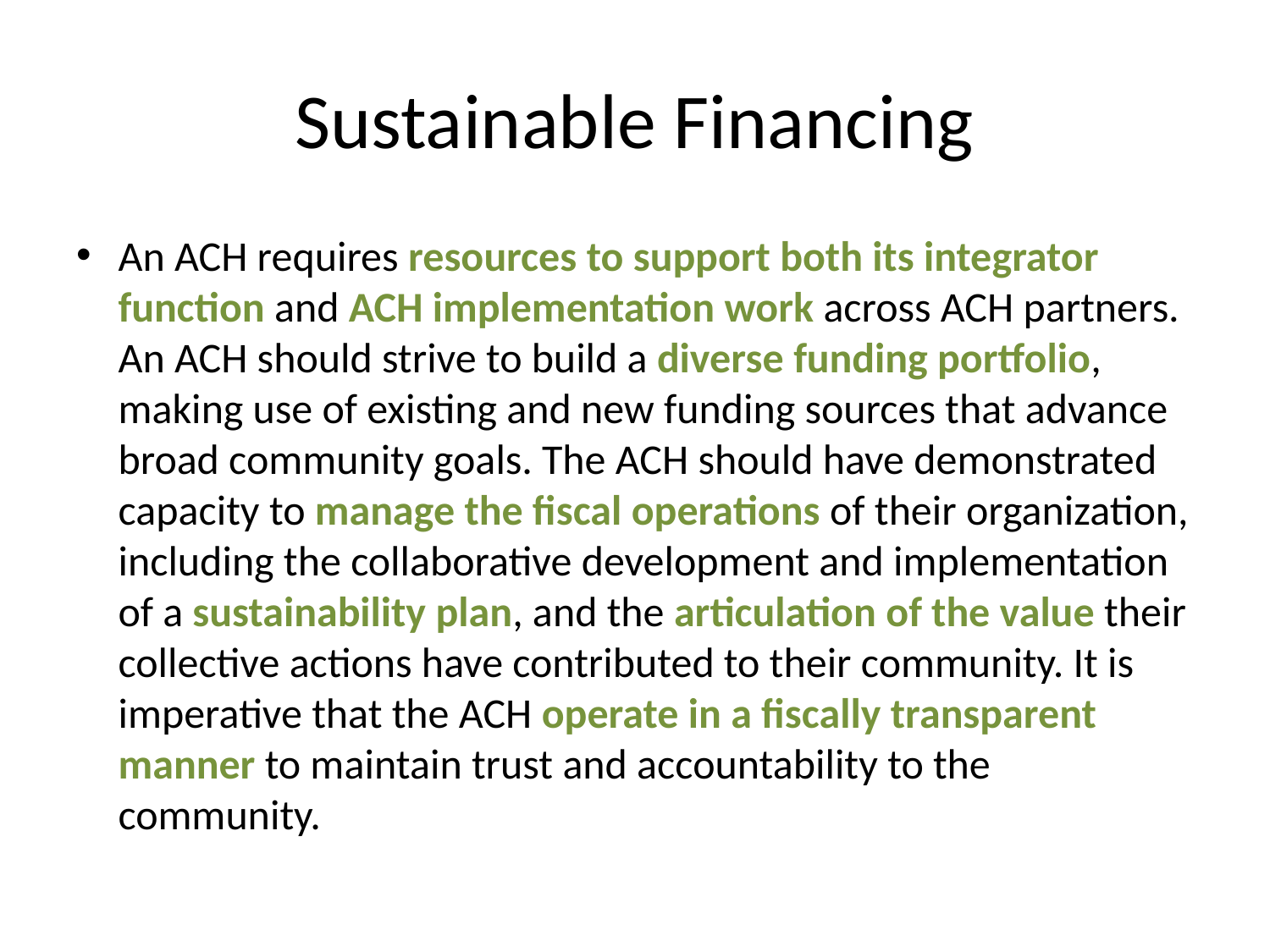

# Sustainable Financing
An ACH requires resources to support both its integrator function and ACH implementation work across ACH partners. An ACH should strive to build a diverse funding portfolio, making use of existing and new funding sources that advance broad community goals. The ACH should have demonstrated capacity to manage the fiscal operations of their organization, including the collaborative development and implementation of a sustainability plan, and the articulation of the value their collective actions have contributed to their community. It is imperative that the ACH operate in a fiscally transparent manner to maintain trust and accountability to the community.